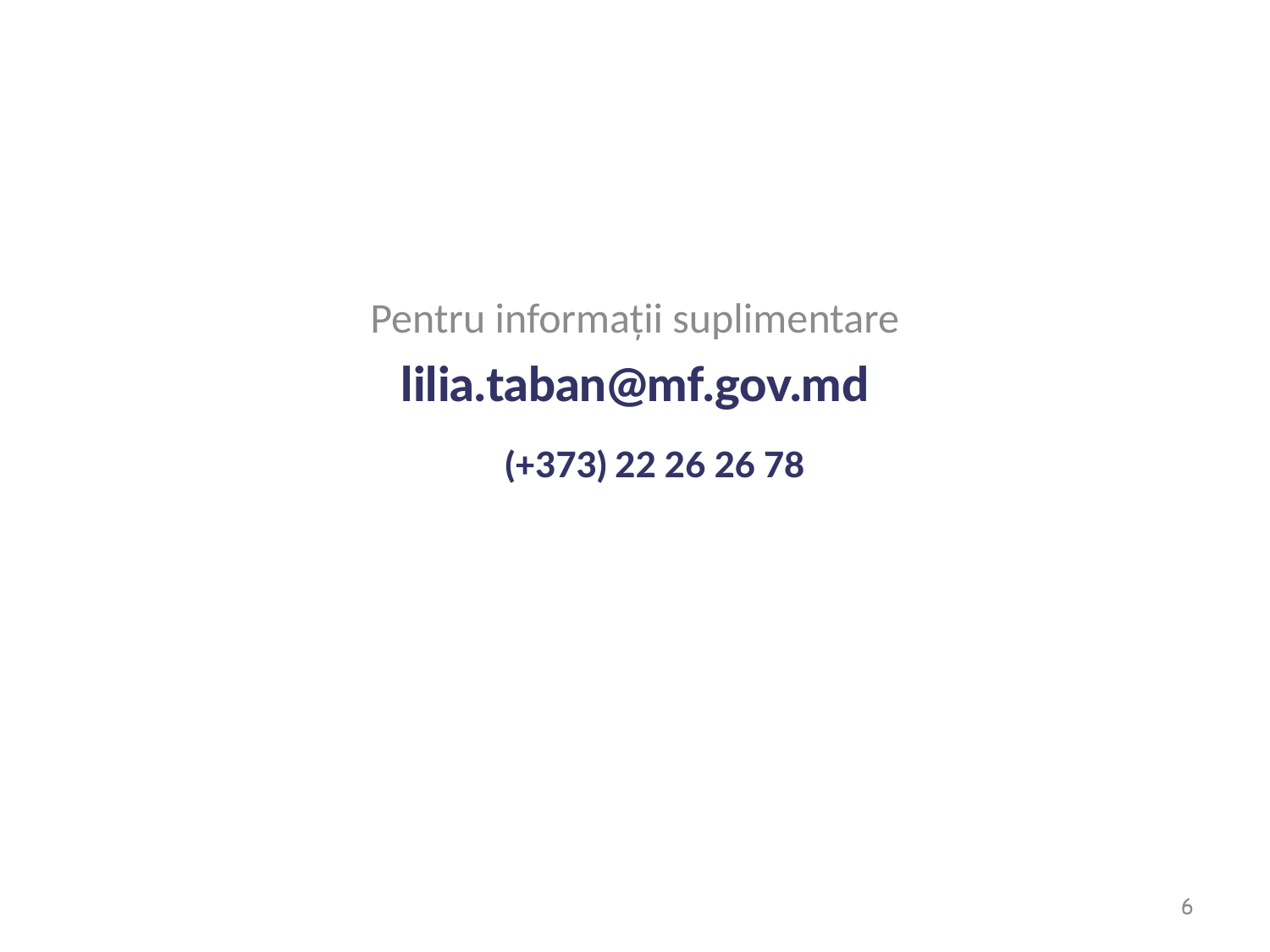

Pentru informații suplimentare
lilia.taban@mf.gov.md
# (+373) 22 26 26 78
6